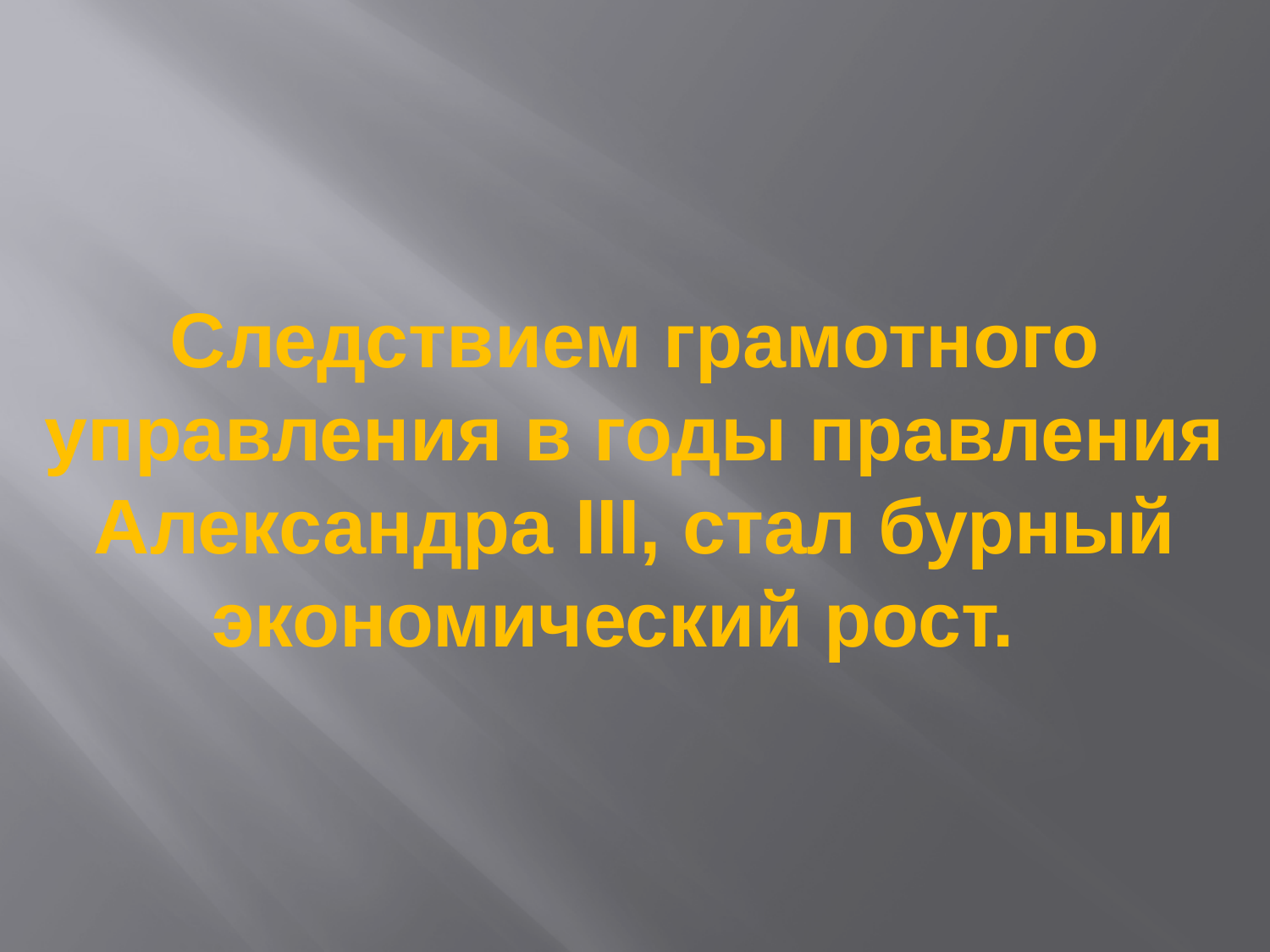

# Следствием грамотного управления в годы правления Александра III, стал бурный экономический рост.